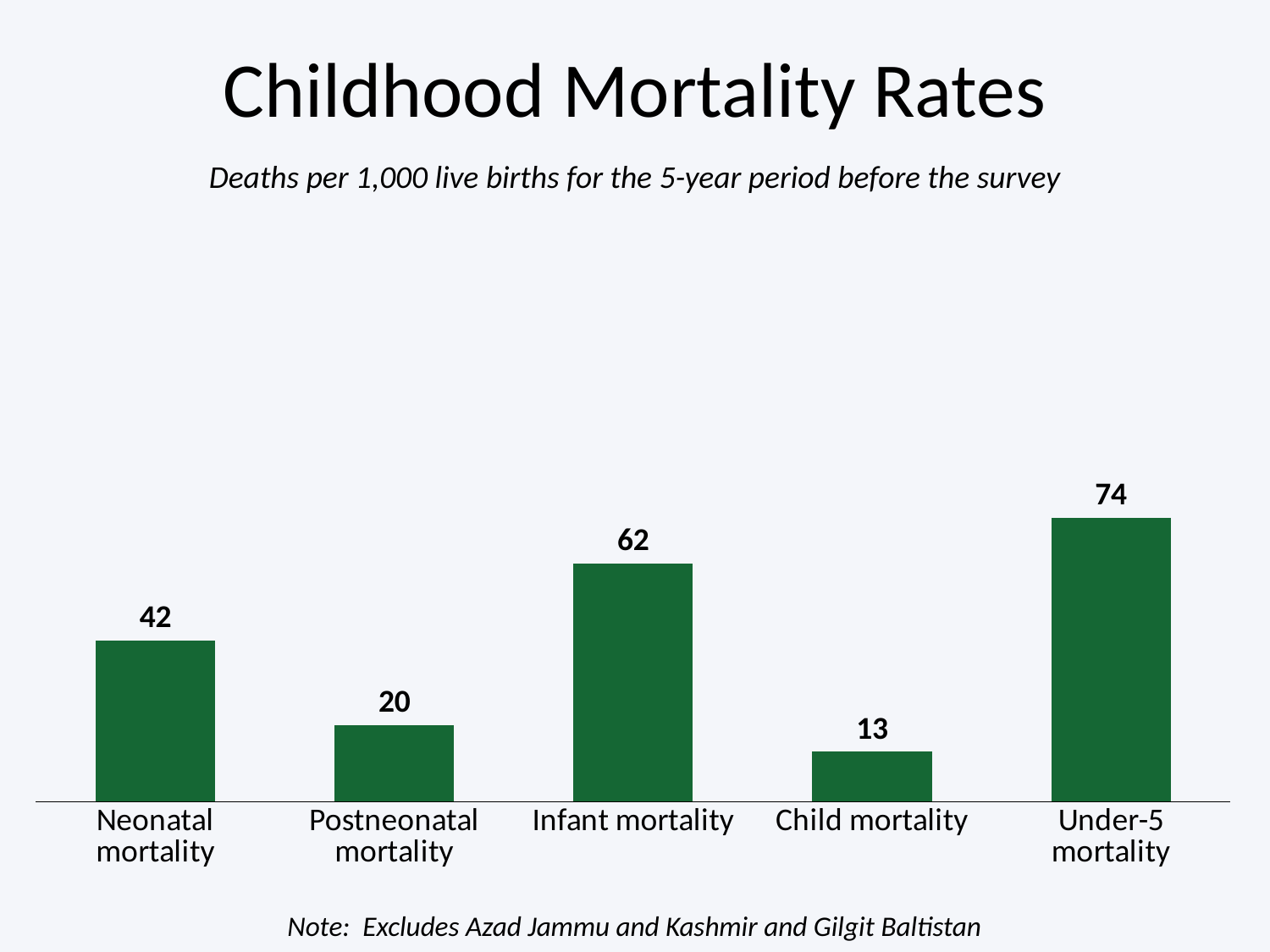

# Childhood Mortality Rates
Deaths per 1,000 live births for the 5-year period before the survey

### Chart

| Category | Series 1 |
|---|---|
| Neonatal mortality | 42.0 |
| Postneonatal mortality | 20.0 |
| Infant mortality | 62.0 |
| Child mortality | 13.0 |
| Under-5 mortality | 74.0 |
Note:  Excludes Azad Jammu and Kashmir and Gilgit Baltistan